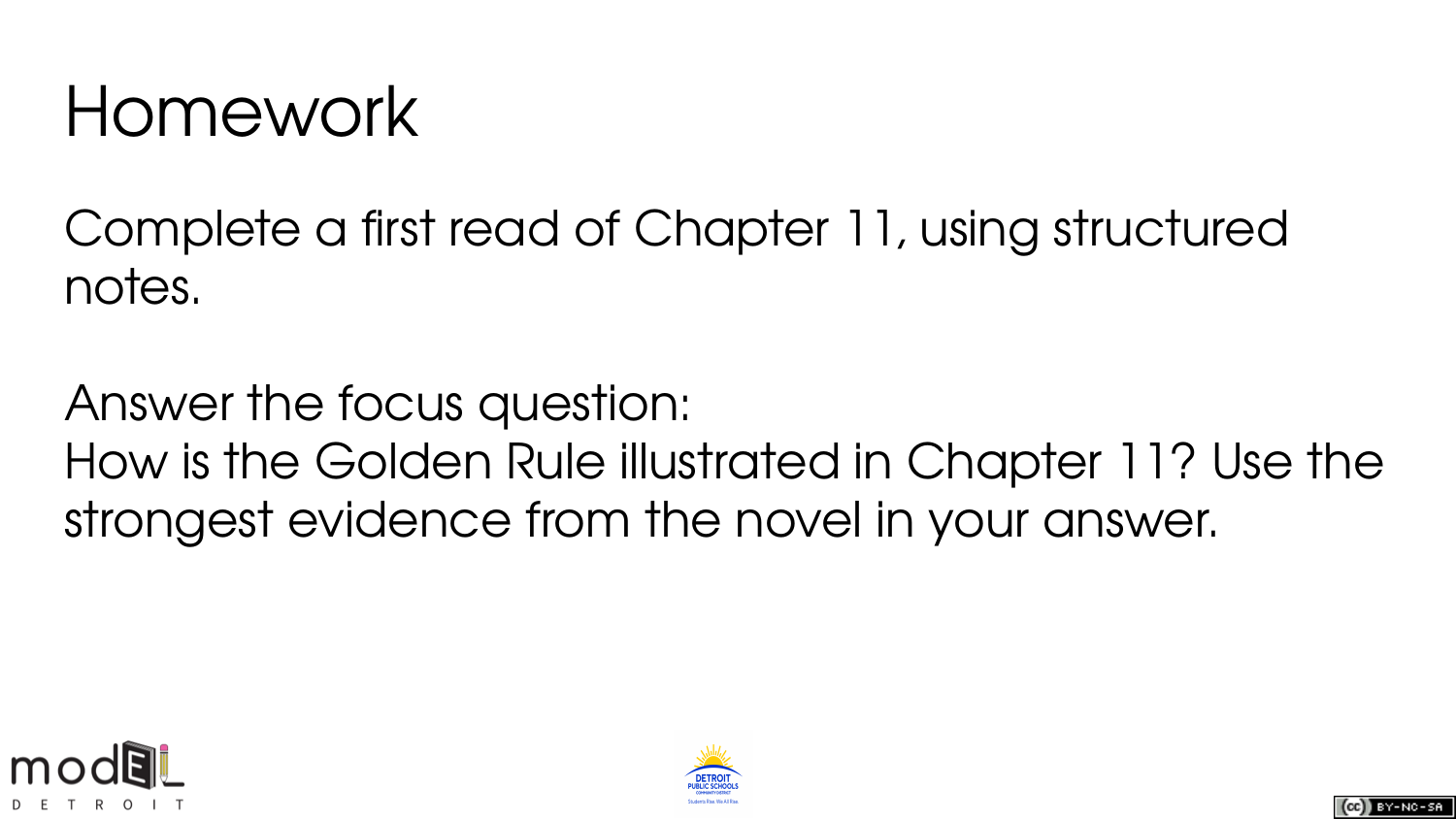

# Homework
Complete a first read of Chapter 11, using structured notes.

Answer the focus question:
How is the Golden Rule illustrated in Chapter 11? Use the strongest evidence from the novel in your answer.